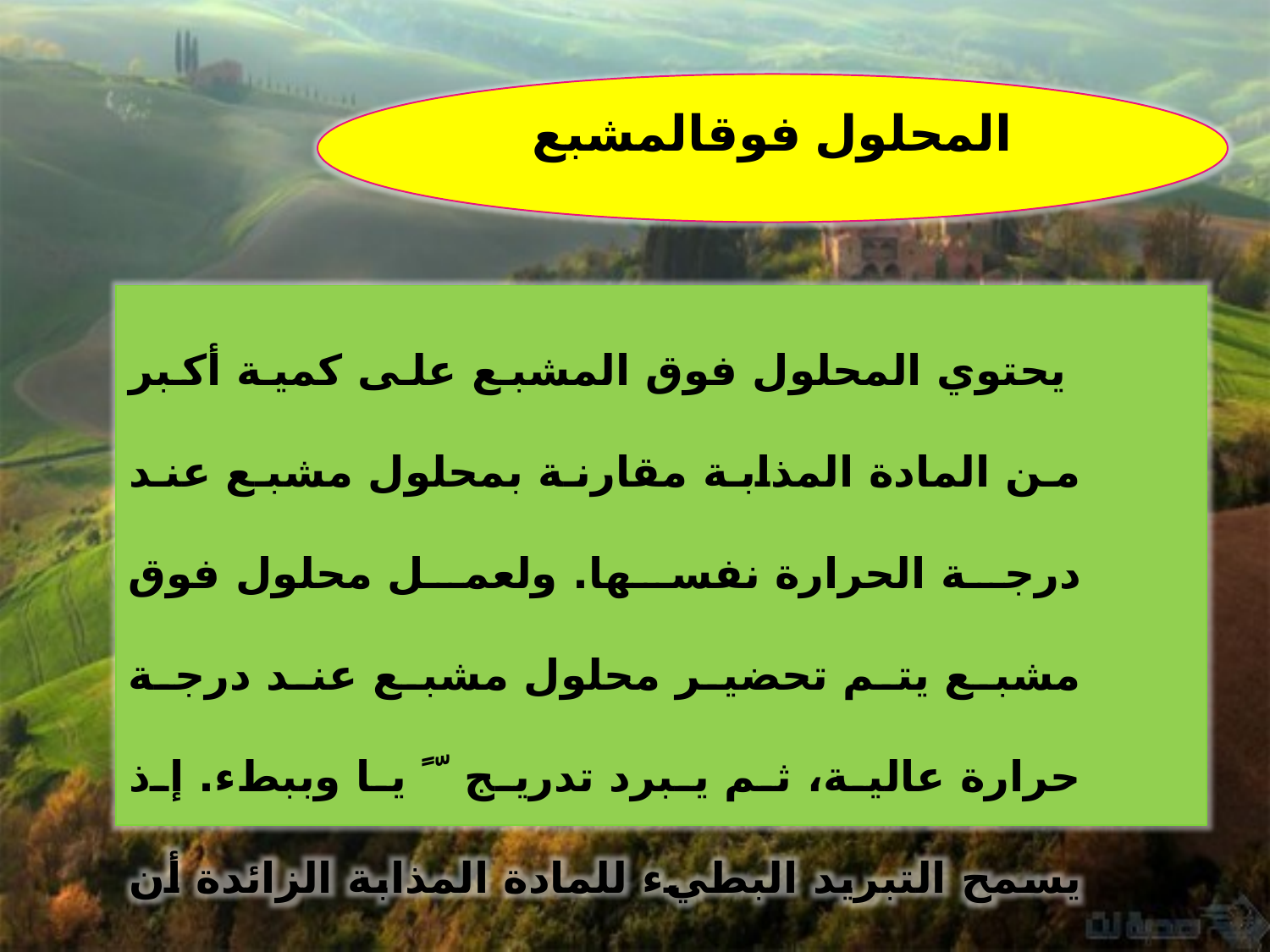

المحلول فوقالمشبع
        يحتوي المحلول فوق المشبع على كمية أكبر من المادة المذابة مقارنة بمحلول مشبع عند درجة الحرارة نفسها. ولعمل محلول فوق مشبع يتم تحضير محلول مشبع عند درجة حرارة عالية، ثم يبرد تدريج ﹼﹰ يا وببطء. إذ يسمح التبريد البطيء للمادة المذابة الزائدة أن تبقى مذابة في المحلول عند درجات حرارة منخفضة .